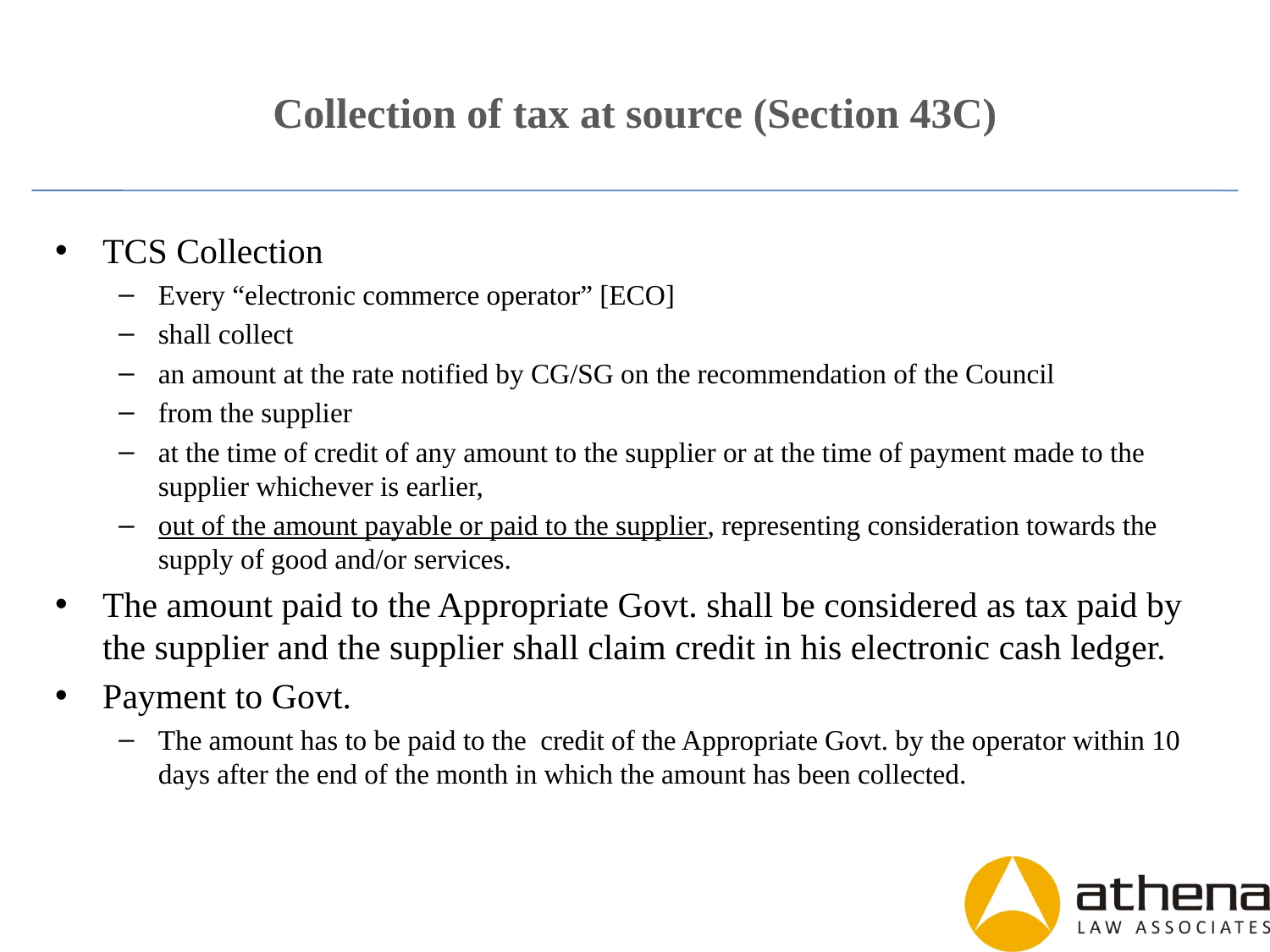

# Collection of tax at source (Section 43C)
TCS Collection
Every “electronic commerce operator” [ECO]
shall collect
an amount at the rate notified by CG/SG on the recommendation of the Council
from the supplier
at the time of credit of any amount to the supplier or at the time of payment made to the supplier whichever is earlier,
out of the amount payable or paid to the supplier, representing consideration towards the supply of good and/or services.
The amount paid to the Appropriate Govt. shall be considered as tax paid by the supplier and the supplier shall claim credit in his electronic cash ledger.
Payment to Govt.
The amount has to be paid to the  credit of the Appropriate Govt. by the operator within 10 days after the end of the month in which the amount has been collected.